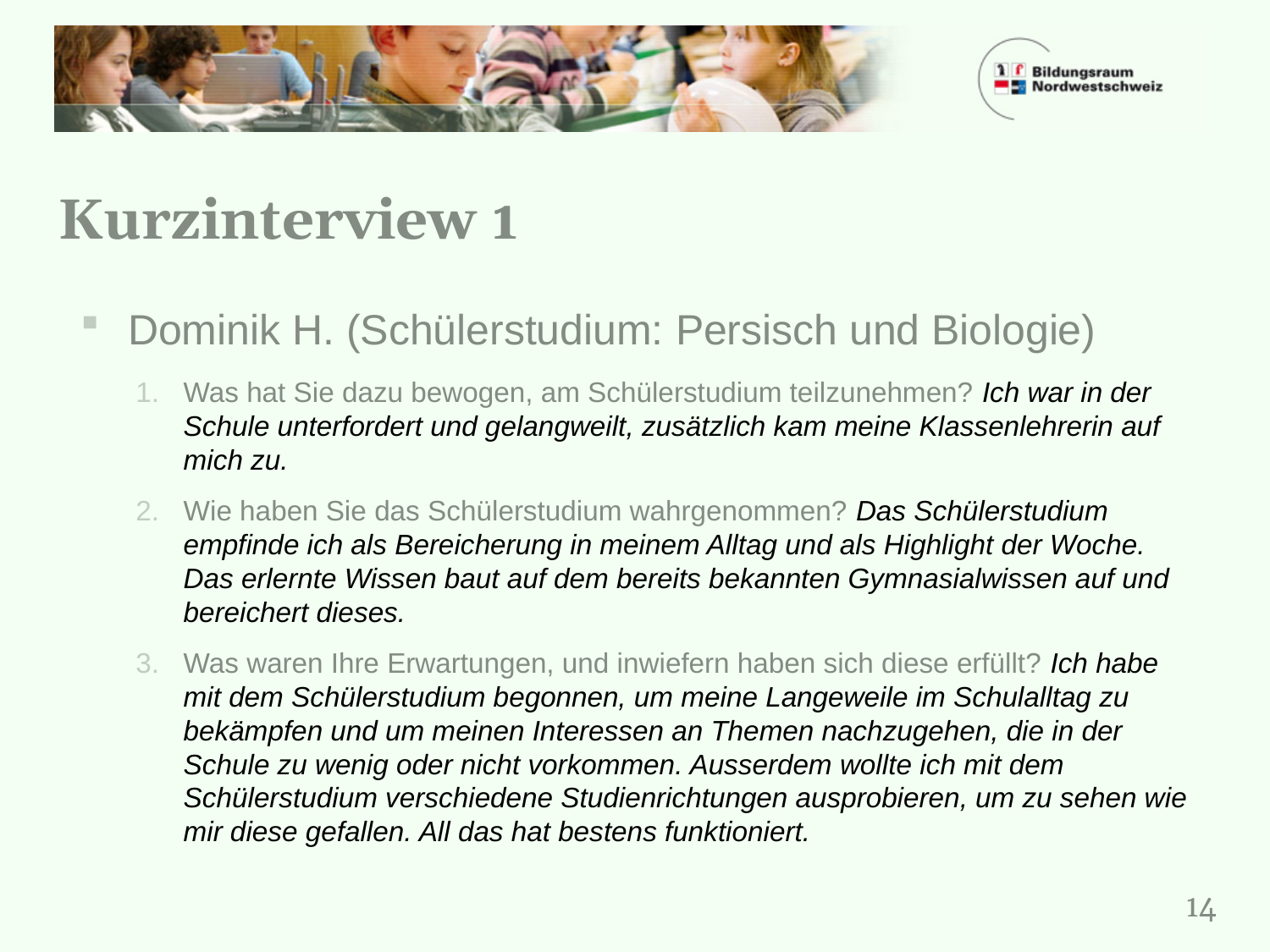

# Kurzinterview 1
Dominik H. (Schülerstudium: Persisch und Biologie)
Was hat Sie dazu bewogen, am Schülerstudium teilzunehmen? Ich war in der Schule unterfordert und gelangweilt, zusätzlich kam meine Klassenlehrerin auf mich zu.
Wie haben Sie das Schülerstudium wahrgenommen? Das Schülerstudium empfinde ich als Bereicherung in meinem Alltag und als Highlight der Woche. Das erlernte Wissen baut auf dem bereits bekannten Gymnasialwissen auf und bereichert dieses.
Was waren Ihre Erwartungen, und inwiefern haben sich diese erfüllt? Ich habe mit dem Schülerstudium begonnen, um meine Langeweile im Schulalltag zu bekämpfen und um meinen Interessen an Themen nachzugehen, die in der Schule zu wenig oder nicht vorkommen. Ausserdem wollte ich mit dem Schülerstudium verschiedene Studienrichtungen ausprobieren, um zu sehen wie mir diese gefallen. All das hat bestens funktioniert.
14